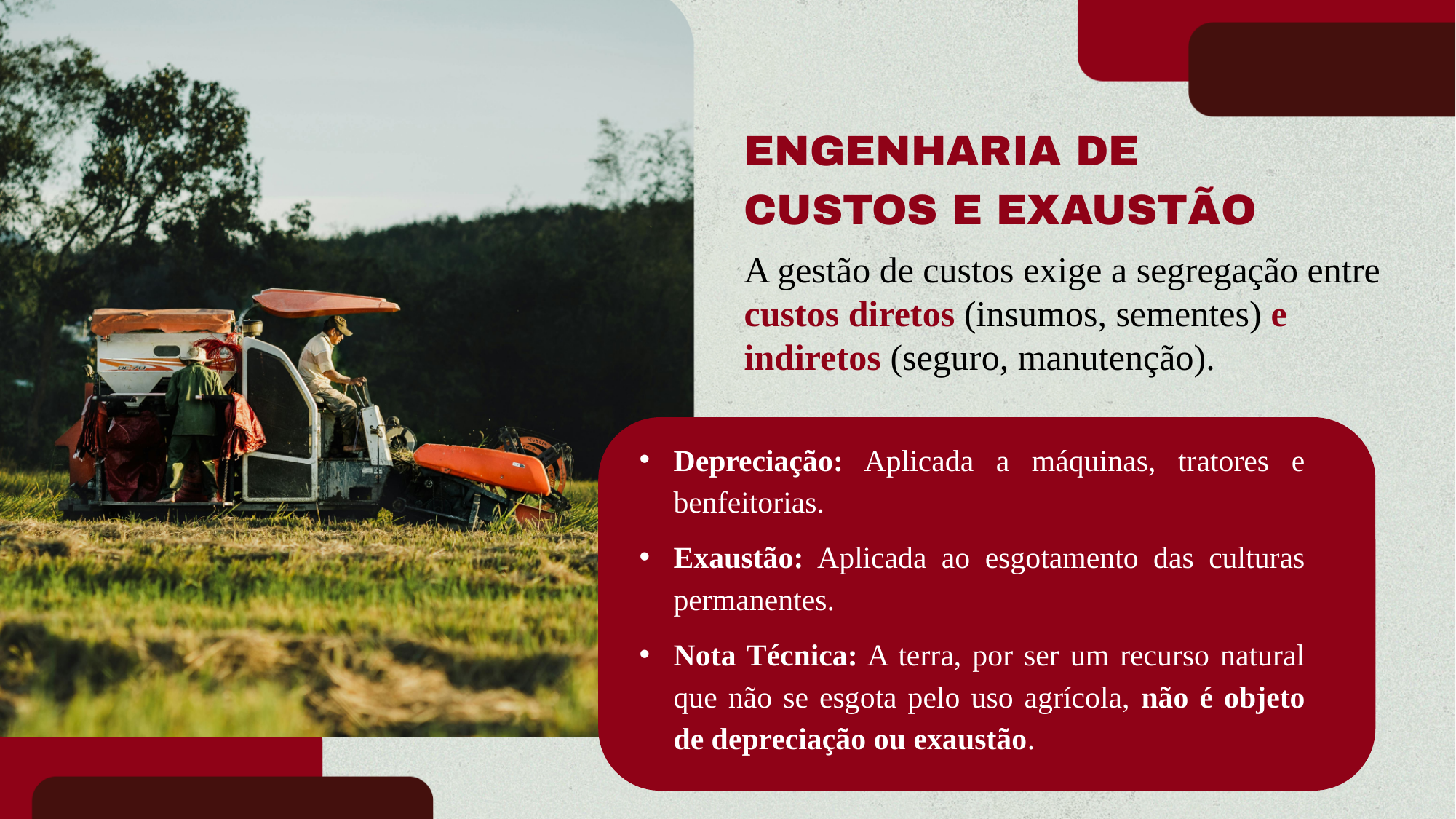

ENGENHARIA DE CUSTOS E EXAUSTÃO
A gestão de custos exige a segregação entre custos diretos (insumos, sementes) e indiretos (seguro, manutenção).

Depreciação: Aplicada a máquinas, tratores e benfeitorias.
Exaustão: Aplicada ao esgotamento das culturas permanentes.
Nota Técnica: A terra, por ser um recurso natural que não se esgota pelo uso agrícola, não é objeto de depreciação ou exaustão.